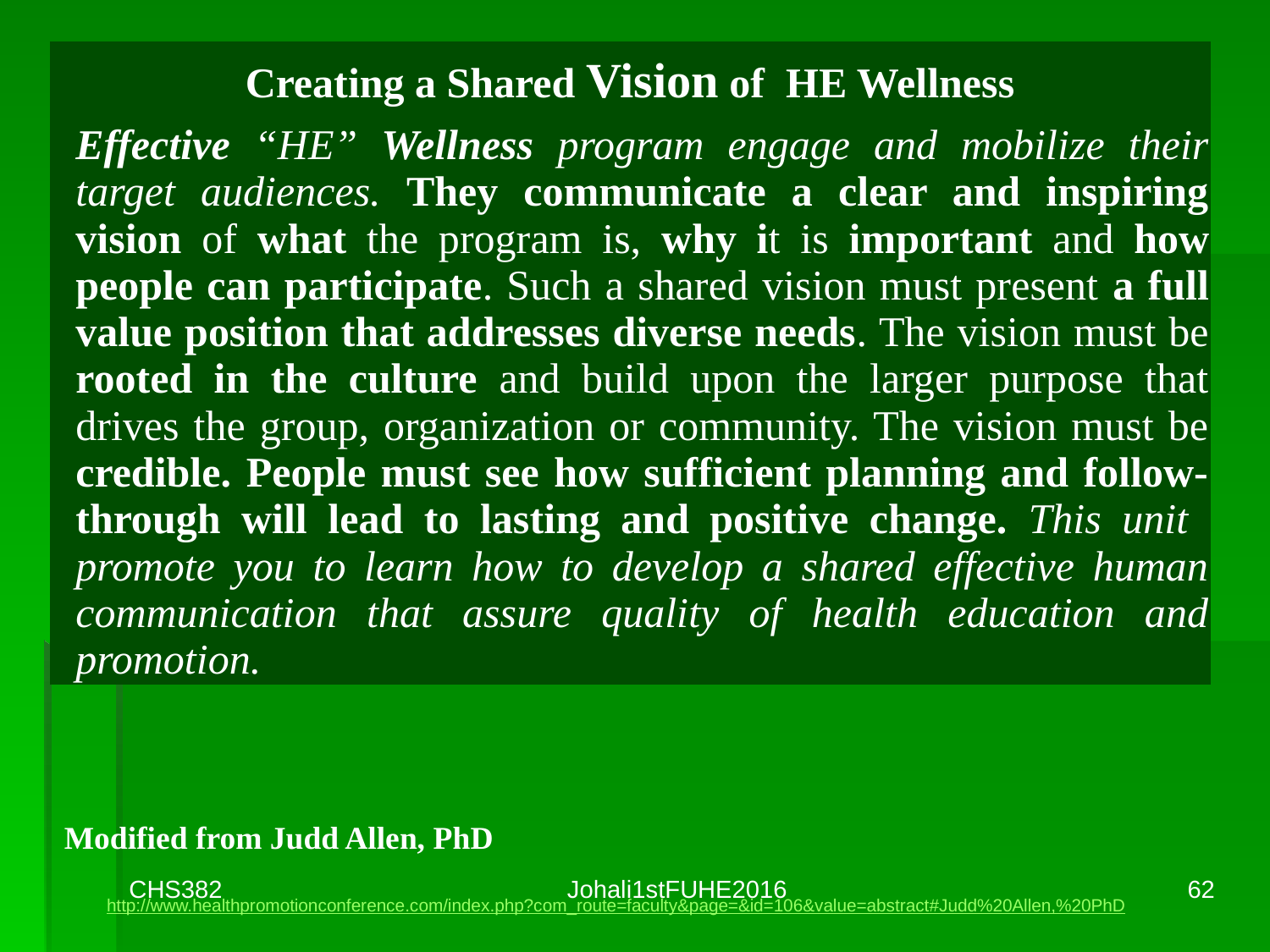

| Creating a Shared Vision of HE Wellness |
| --- |
| Effective “HE” Wellness program engage and mobilize their target audiences. They communicate a clear and inspiring vision of what the program is, why it is important and how people can participate. Such a shared vision must present a full value position that addresses diverse needs. The vision must be rooted in the culture and build upon the larger purpose that drives the group, organization or community. The vision must be credible. People must see how sufficient planning and follow-through will lead to lasting and positive change. This unit promote you to learn how to develop a shared effective human communication that assure quality of health education and promotion. |
Modified from Judd Allen, PhD
CHS382
Johali1stFUHE2016
62
 http://www.healthpromotionconference.com/index.php?com_route=faculty&page=&id=106&value=abstract#Judd%20Allen,%20PhD